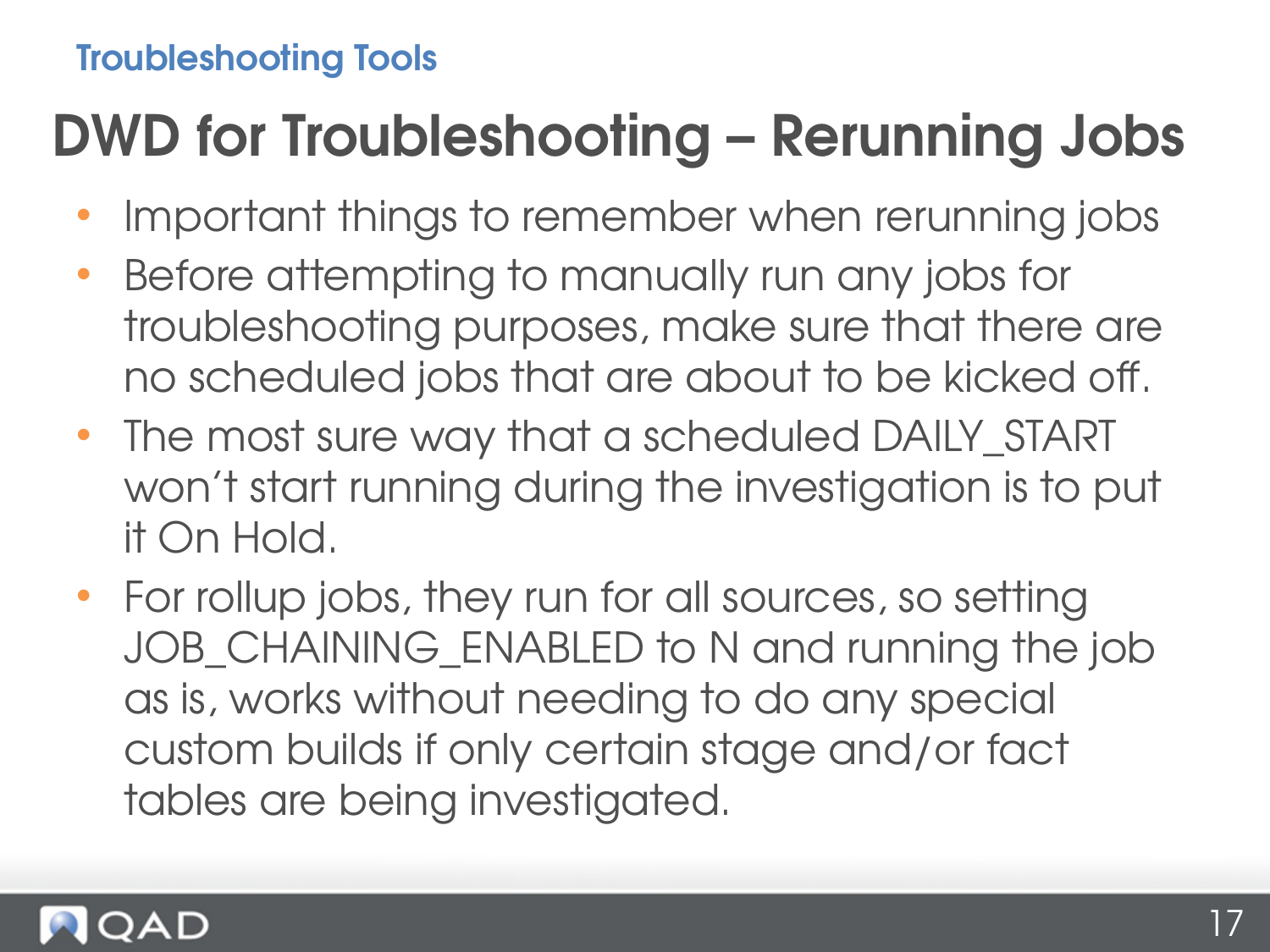

Troubleshooting Tools
# DWD for Troubleshooting – Rerunning Jobs
Important things to remember when rerunning jobs
Before attempting to manually run any jobs for troubleshooting purposes, make sure that there are no scheduled jobs that are about to be kicked off.
The most sure way that a scheduled DAILY_START won’t start running during the investigation is to put it On Hold.
For rollup jobs, they run for all sources, so setting JOB_CHAINING_ENABLED to N and running the job as is, works without needing to do any special custom builds if only certain stage and/or fact tables are being investigated.
17